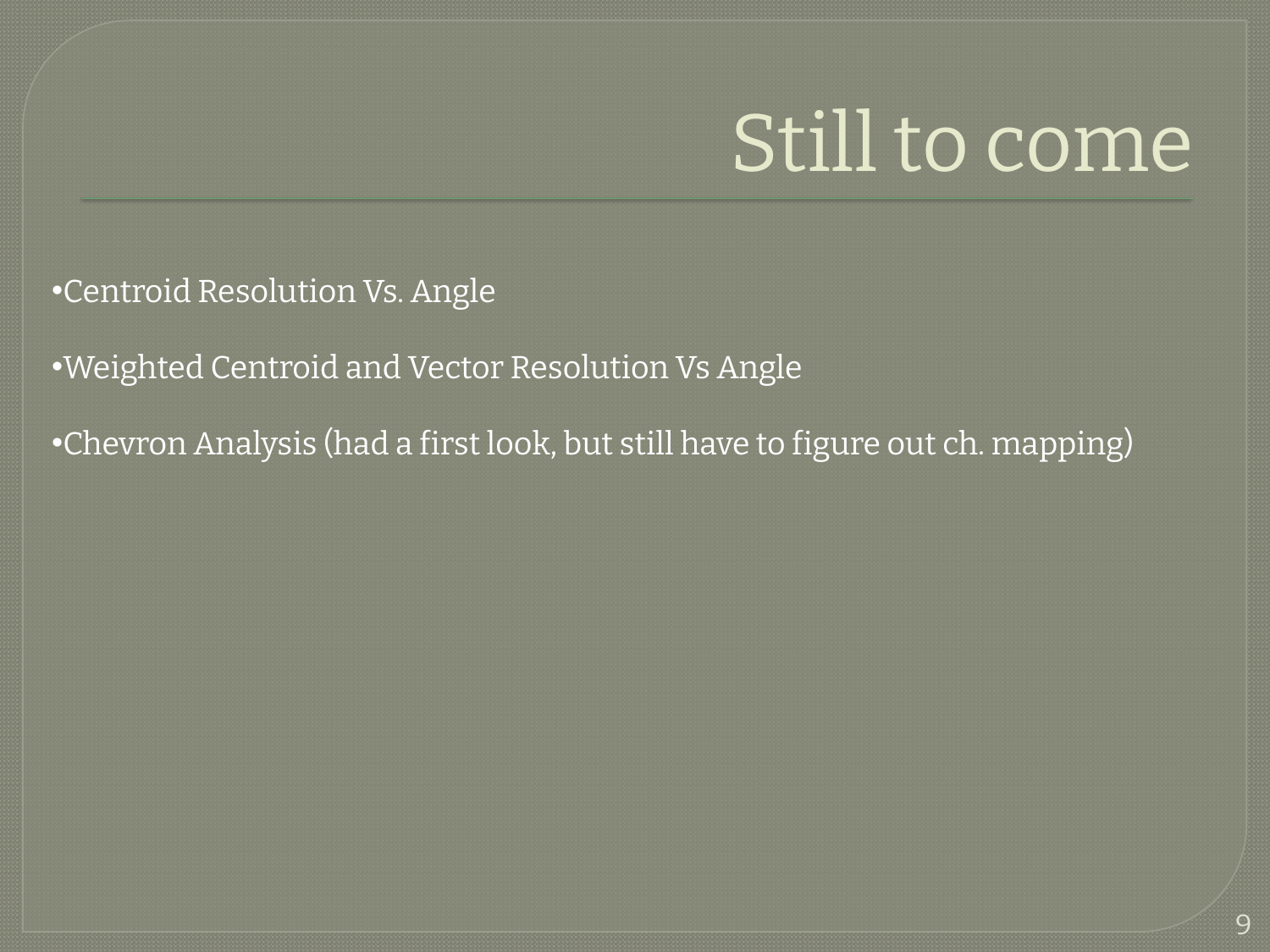

# Still to come
Centroid Resolution Vs. Angle

Weighted Centroid and Vector Resolution Vs Angle

Chevron Analysis (had a first look, but still have to figure out ch. mapping)
9